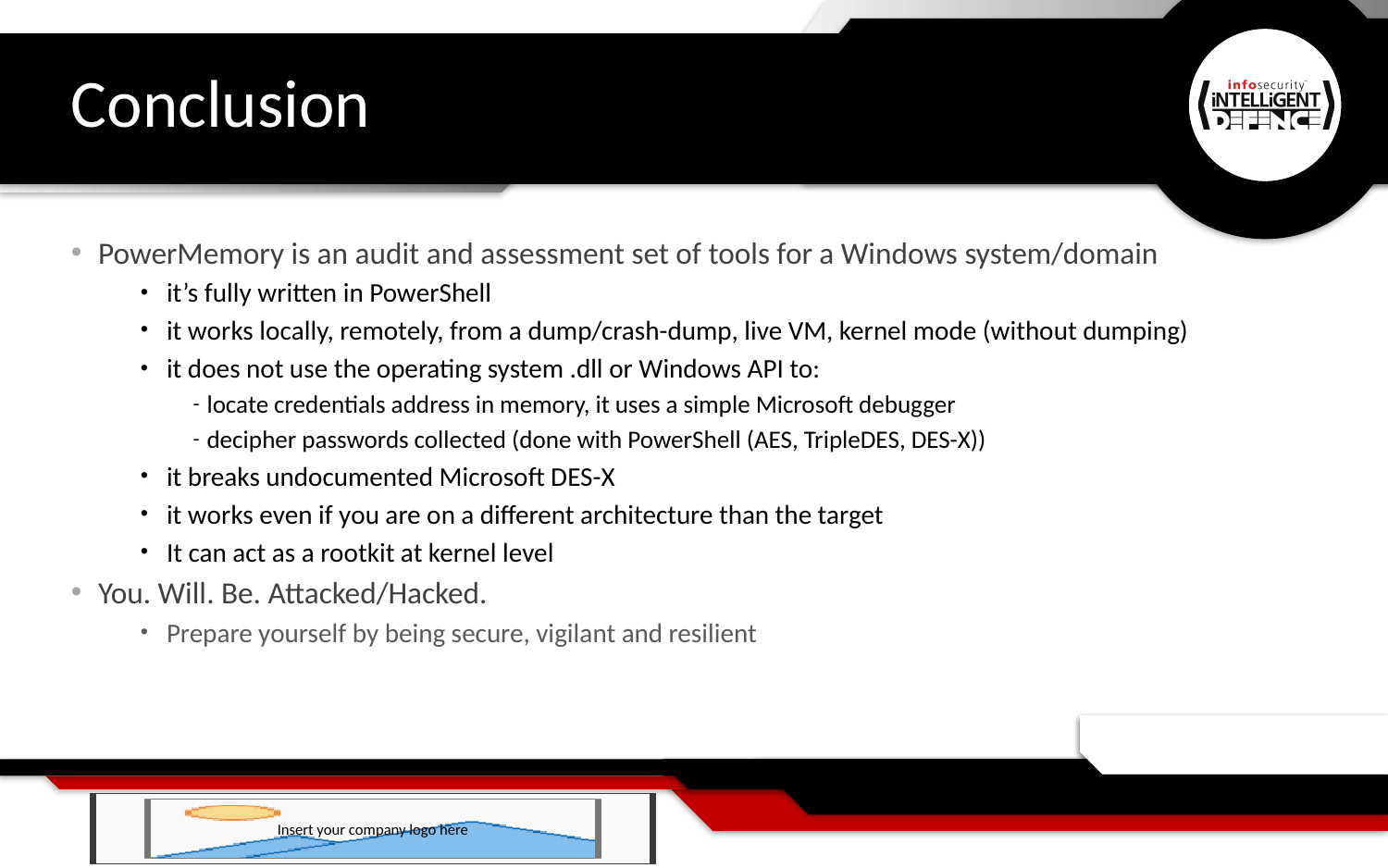

# Conclusion
PowerMemory is an audit and assessment set of tools for a Windows system/domain
it’s fully written in PowerShell
it works locally, remotely, from a dump/crash-dump, live VM, kernel mode (without dumping)
it does not use the operating system .dll or Windows API to:
locate credentials address in memory, it uses a simple Microsoft debugger
decipher passwords collected (done with PowerShell (AES, TripleDES, DES-X))
it breaks undocumented Microsoft DES-X
it works even if you are on a different architecture than the target
It can act as a rootkit at kernel level
You. Will. Be. Attacked/Hacked.
Prepare yourself by being secure, vigilant and resilient